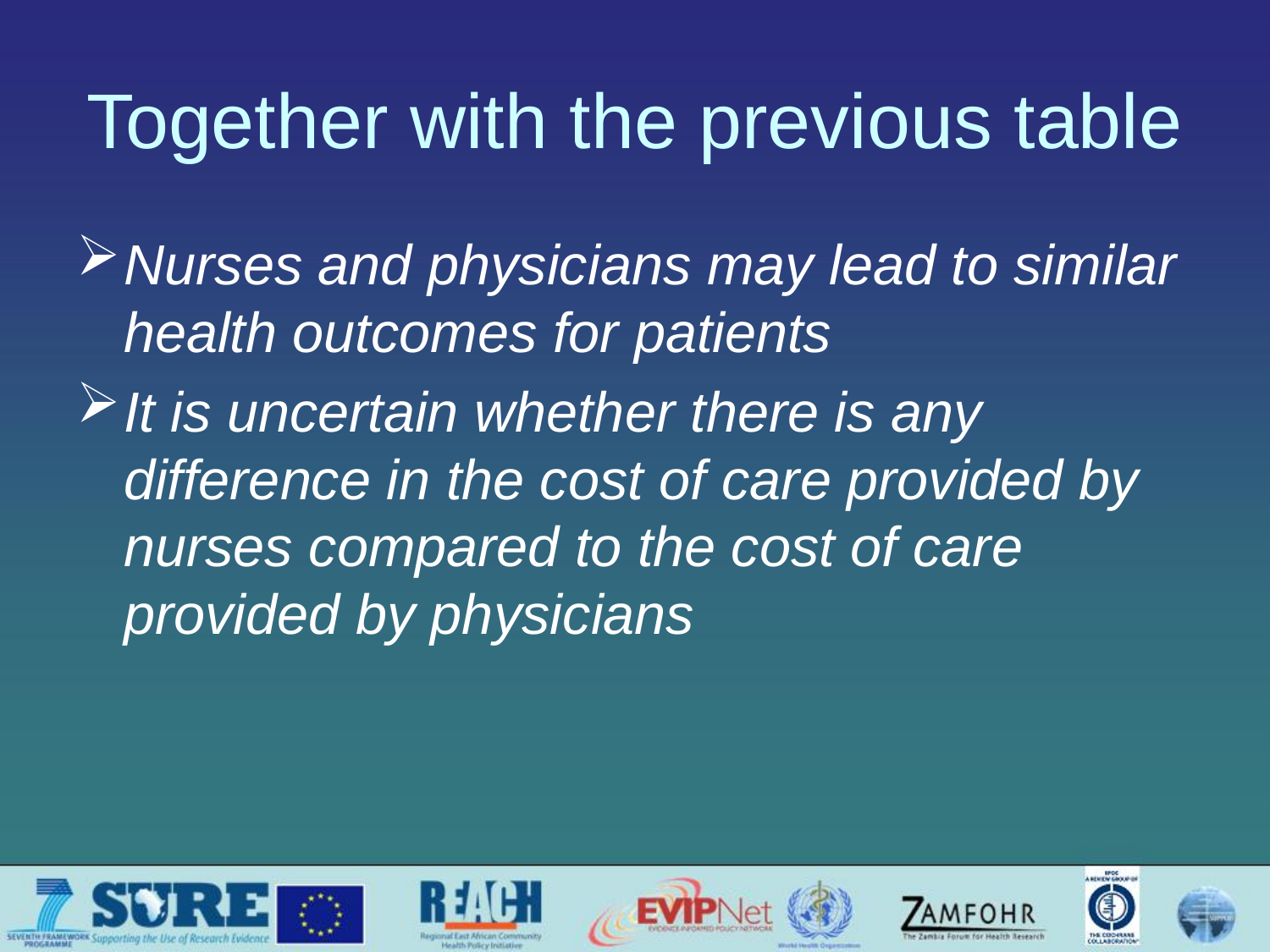

# Together with the previous table
Nurses and physicians may lead to similar health outcomes for patients
It is uncertain whether there is any difference in the cost of care provided by nurses compared to the cost of care provided by physicians